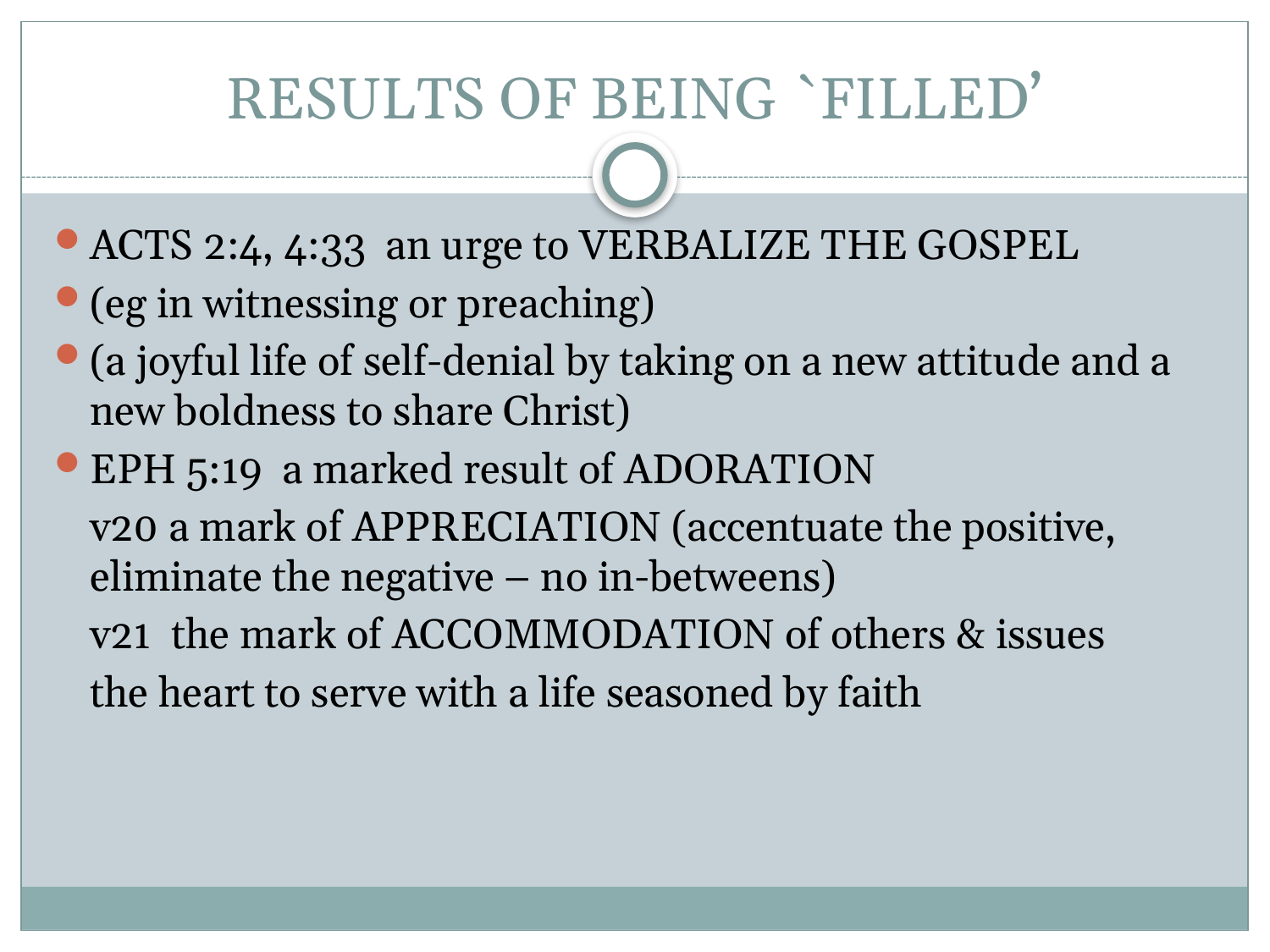

# RESULTS OF BEING `FILLED’
ACTS 2:4, 4:33  an urge to VERBALIZE THE GOSPEL
(eg in witnessing or preaching)
(a joyful life of self-denial by taking on a new attitude and a new boldness to share Christ)
EPH 5:19  a marked result of ADORATION
	v20 a mark of APPRECIATION (accentuate the positive, eliminate the negative – no in-betweens)
	v21  the mark of ACCOMMODATION of others & issues
		the heart to serve with a life seasoned by faith